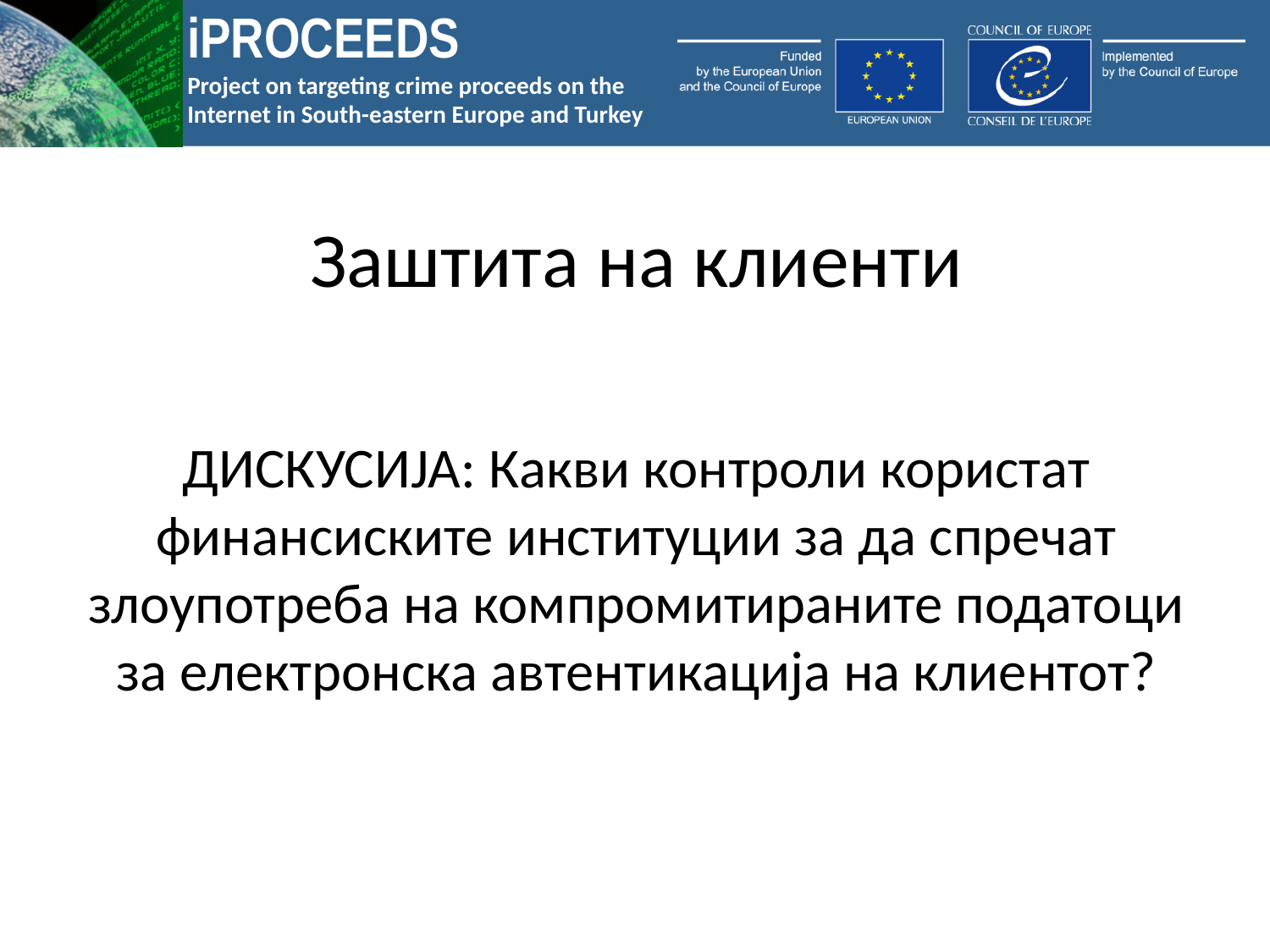

# Заштита на клиенти

ДИСКУСИЈА: Какви контроли користат финансиските институции за да спречат злоупотреба на компромитираните податоци за електронска автентикација на клиентот?